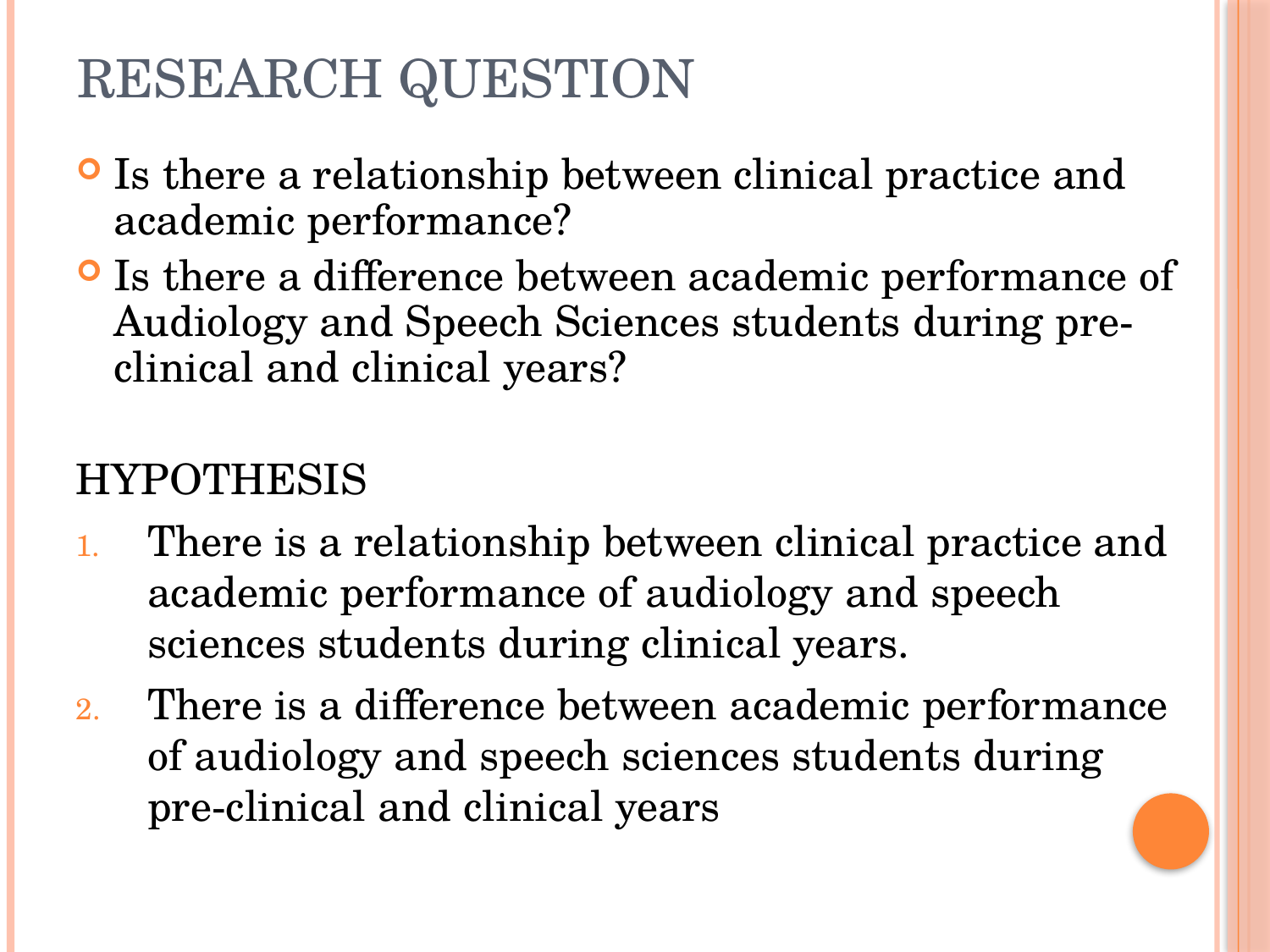

# Research question
Is there a relationship between clinical practice and academic performance?
Is there a difference between academic performance of Audiology and Speech Sciences students during pre-clinical and clinical years?

HYPOTHESIS
There is a relationship between clinical practice and academic performance of audiology and speech sciences students during clinical years.
There is a difference between academic performance of audiology and speech sciences students during pre-clinical and clinical years